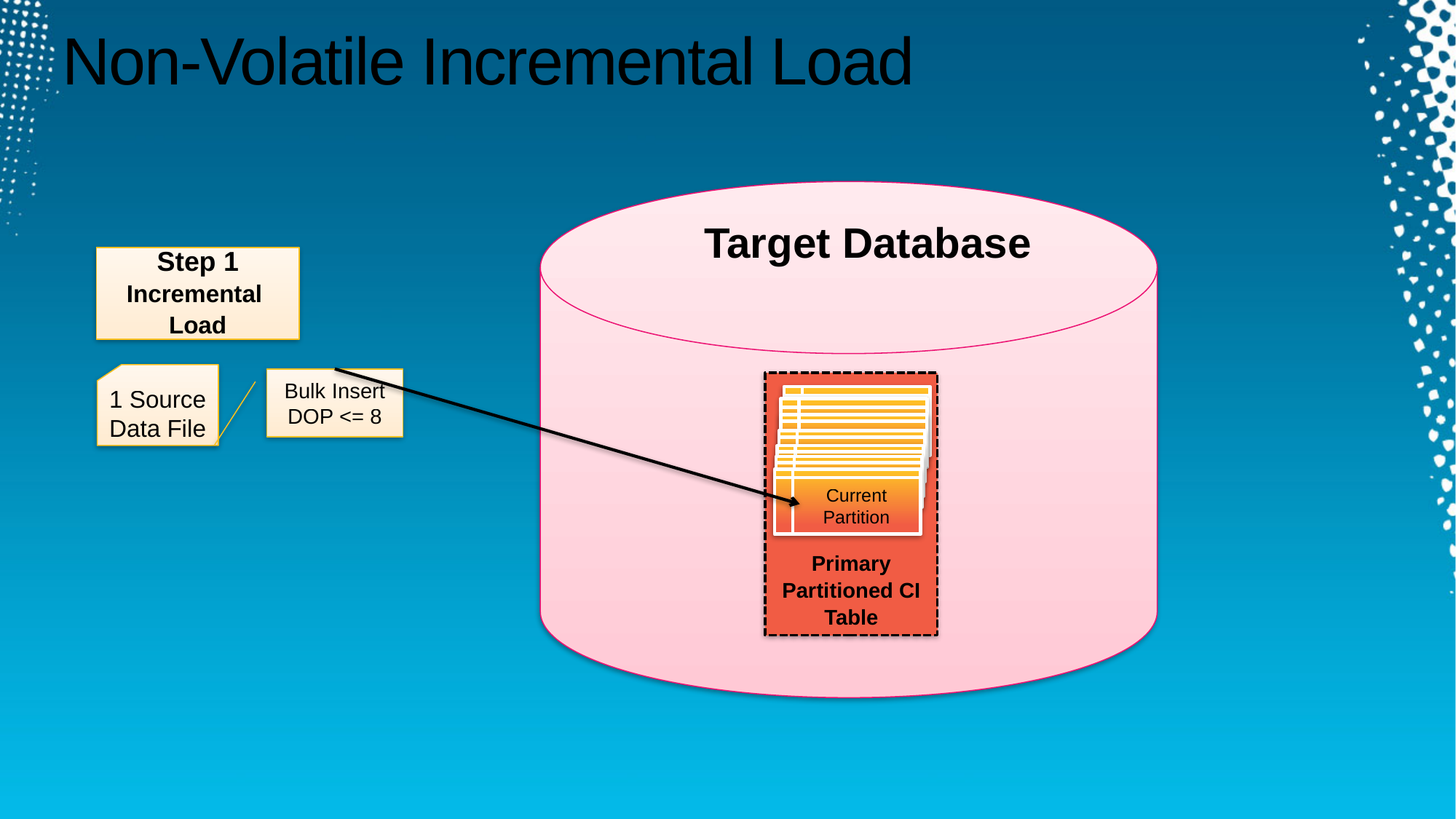

# Non-Volatile Incremental Load

Target Database
Step 1
Incremental
Load
1 Source Data File
Bulk Insert DOP <= 8
Primary
Partitioned CI
Table

Current Partition